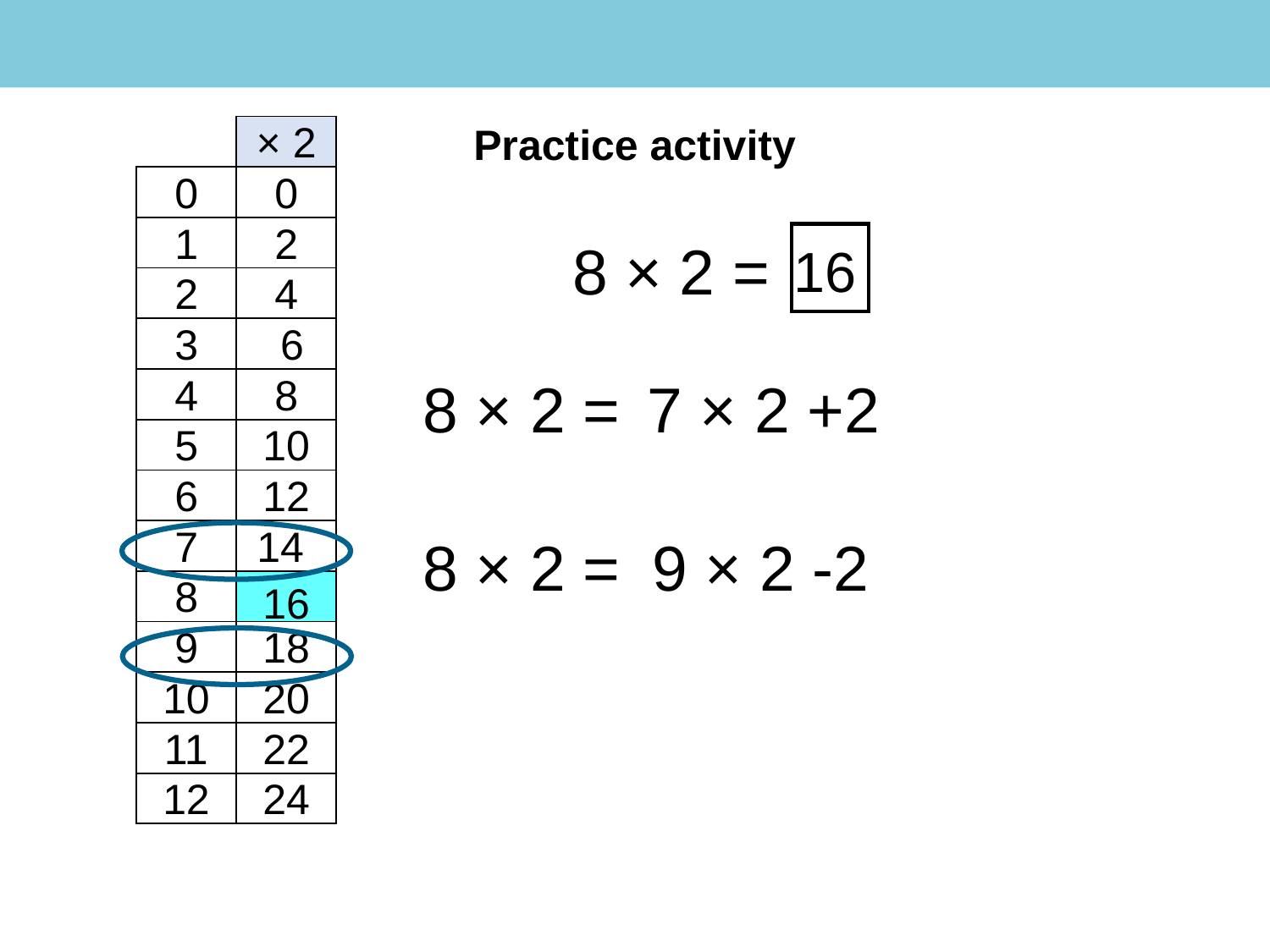

Practice activity
|  | × 2 |
| --- | --- |
| 0 | 0 |
| 1 | 2 |
| 2 | 4 |
| 3 | 6 |
| 4 | 8 |
| 5 | 10 |
| 6 | 12 |
| 7 | 14 |
| 8 |  |
| 9 | 18 |
| 10 | 20 |
| 11 | 22 |
| 12 | 24 |

8 × 2 =
16
8 × 2 =
7 × 2 +2
8 × 2 =
9 × 2 -2

16